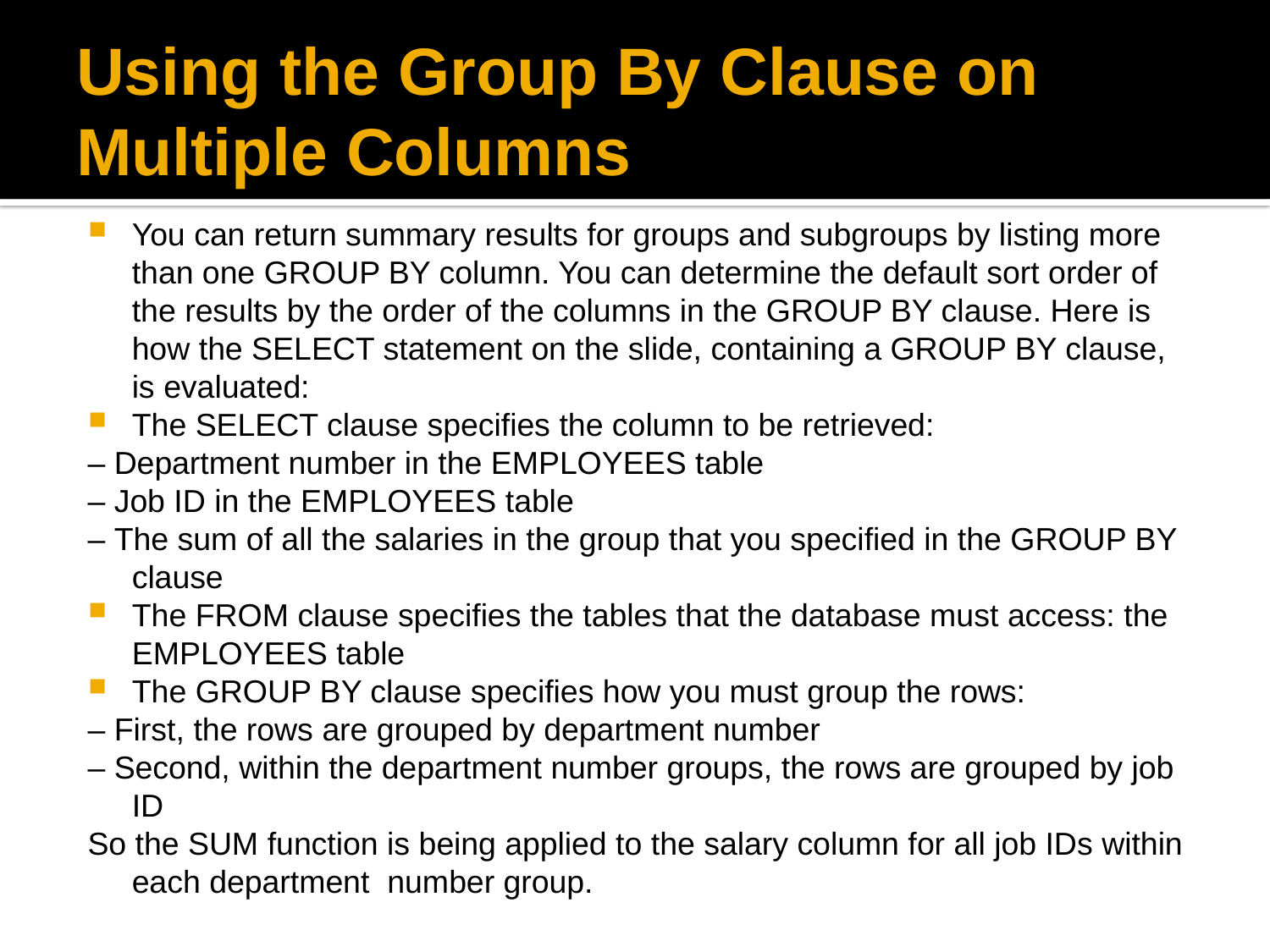

# Using the Group By Clause on Multiple Columns
You can return summary results for groups and subgroups by listing more than one GROUP BY column. You can determine the default sort order of the results by the order of the columns in the GROUP BY clause. Here is how the SELECT statement on the slide, containing a GROUP BY clause, is evaluated:
The SELECT clause specifies the column to be retrieved:
– Department number in the EMPLOYEES table
– Job ID in the EMPLOYEES table
– The sum of all the salaries in the group that you specified in the GROUP BY clause
The FROM clause specifies the tables that the database must access: the  EMPLOYEES table
The GROUP BY clause specifies how you must group the rows:
– First, the rows are grouped by department number
– Second, within the department number groups, the rows are grouped by job ID
So the SUM function is being applied to the salary column for all job IDs within each department  number group.